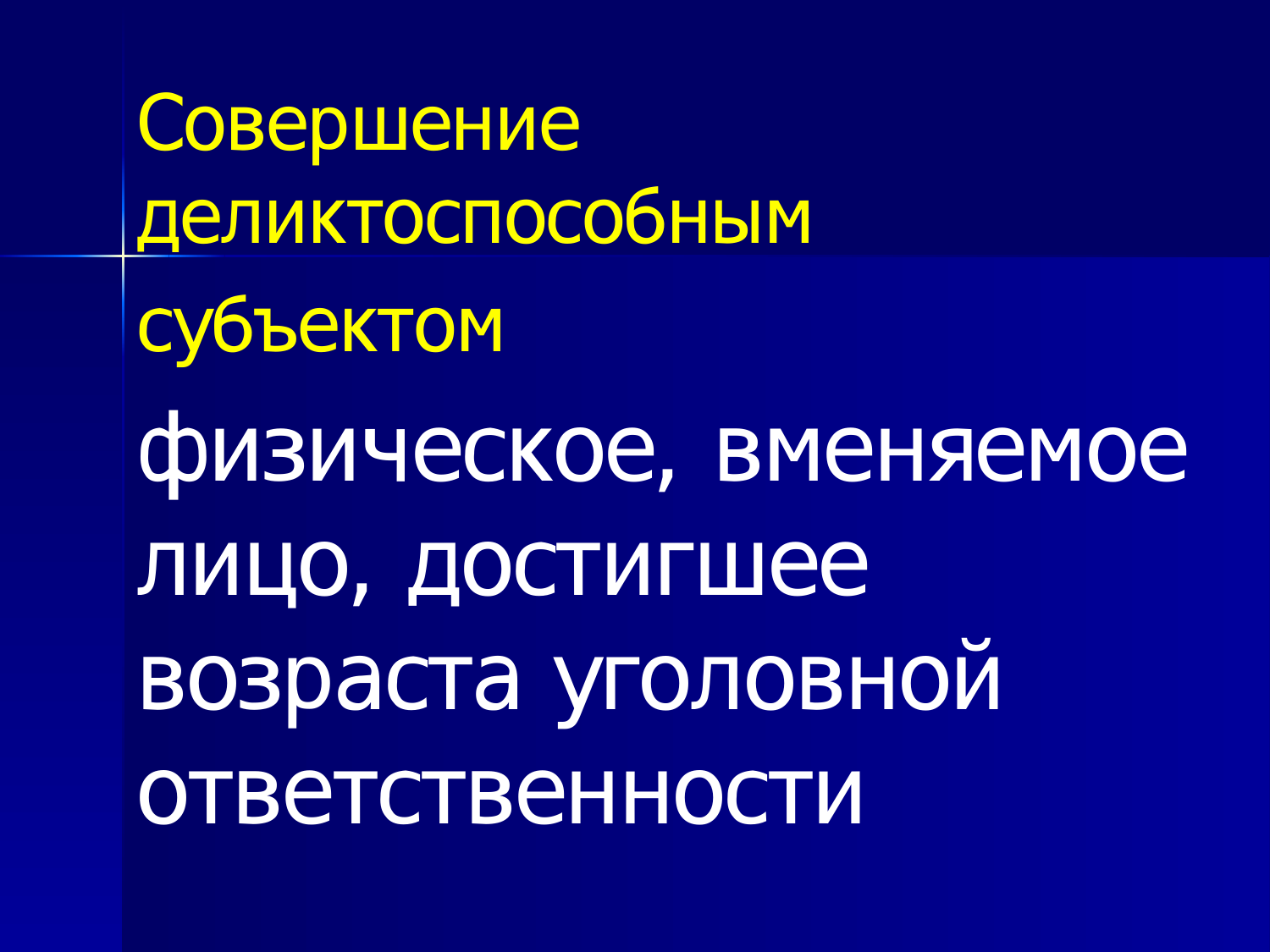

Совершение деликтоспособным
субъектом
физическое, вменяемое лицо, достигшее возраста уголовной ответственности